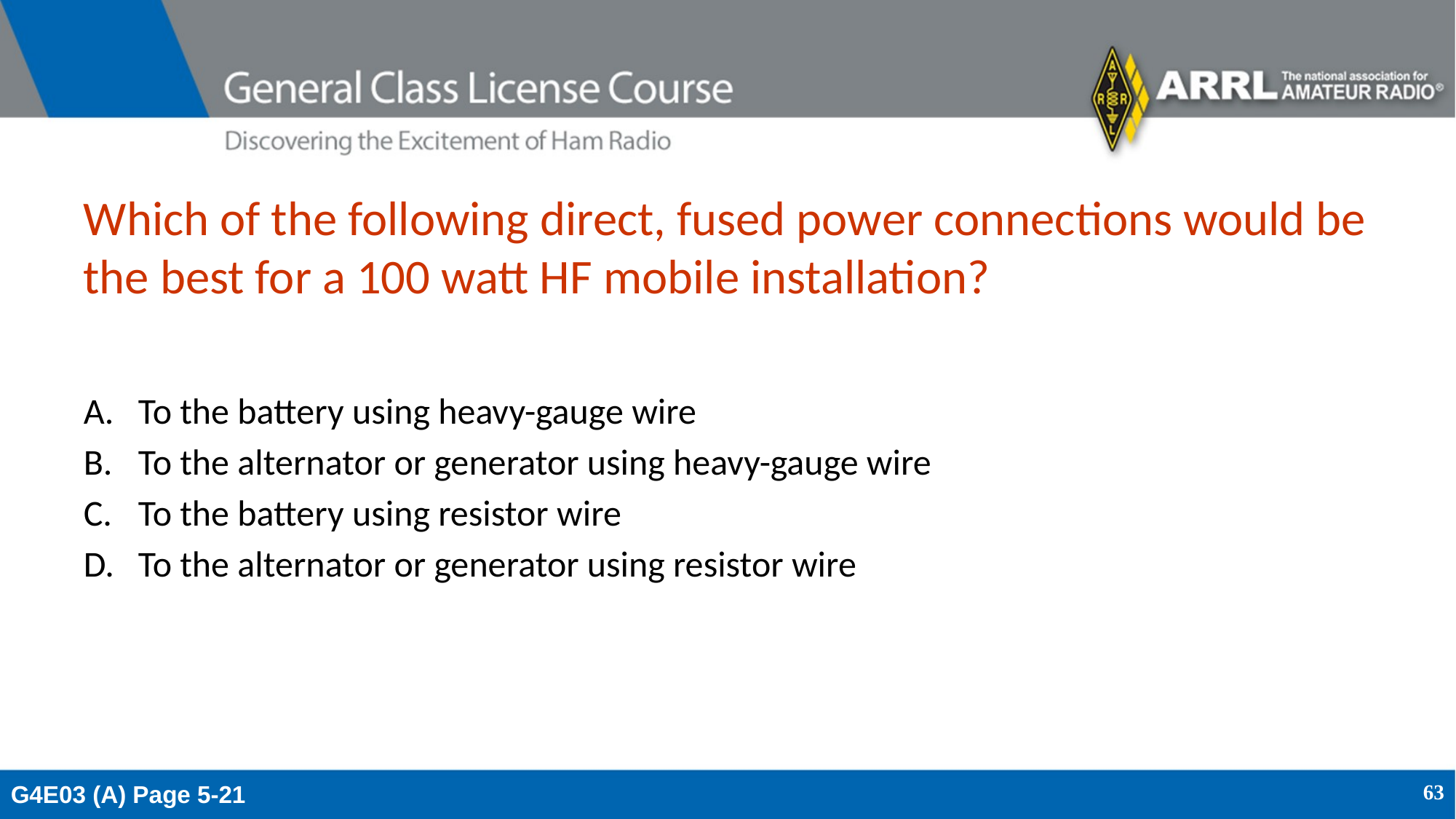

# Which of the following direct, fused power connections would be the best for a 100 watt HF mobile installation?
To the battery using heavy-gauge wire
To the alternator or generator using heavy-gauge wire
To the battery using resistor wire
To the alternator or generator using resistor wire
G4E03 (A) Page 5-21
63